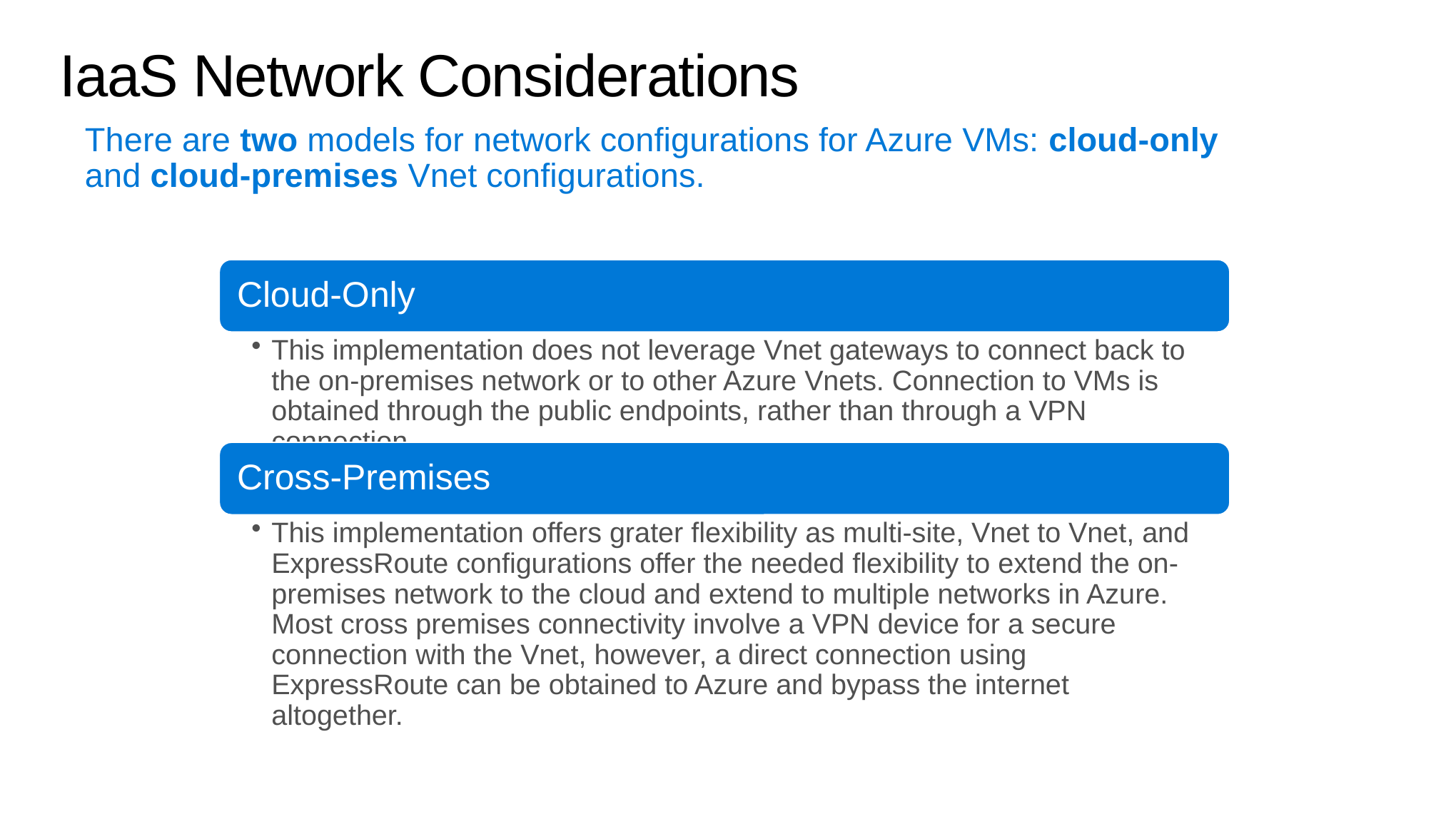

# IaaS Network Considerations
There are two models for network configurations for Azure VMs: cloud-only and cloud-premises Vnet configurations.

Cloud-Only
This implementation does not leverage Vnet gateways to connect back to the on-premises network or to other Azure Vnets. Connection to VMs is obtained through the public endpoints, rather than through a VPN connection.
Cross-Premises
This implementation offers grater flexibility as multi-site, Vnet to Vnet, and ExpressRoute configurations offer the needed flexibility to extend the on-premises network to the cloud and extend to multiple networks in Azure. Most cross premises connectivity involve a VPN device for a secure connection with the Vnet, however, a direct connection using ExpressRoute can be obtained to Azure and bypass the internet altogether.